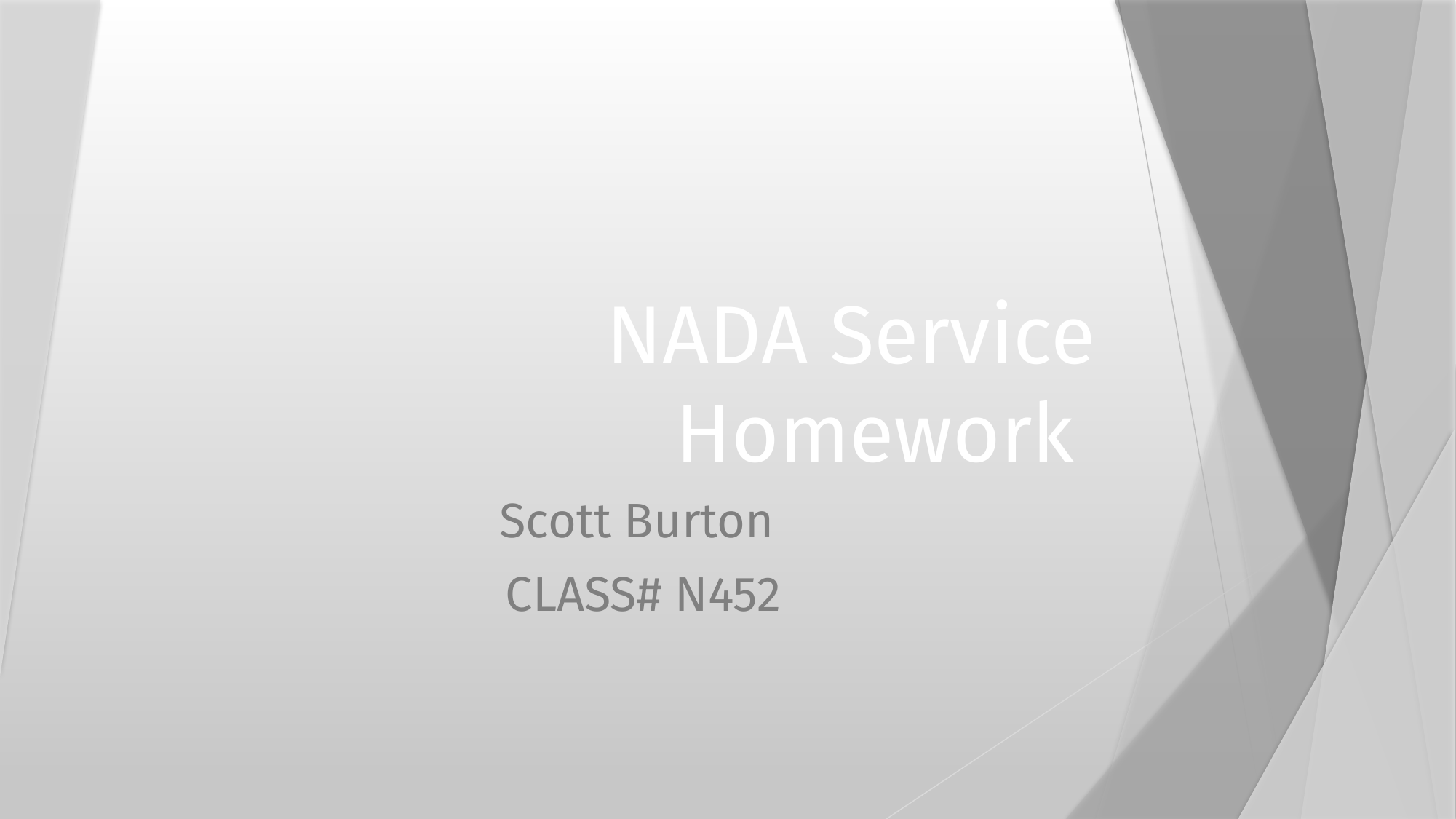

# NADA Service Homework
Scott Burton
CLASS# N452